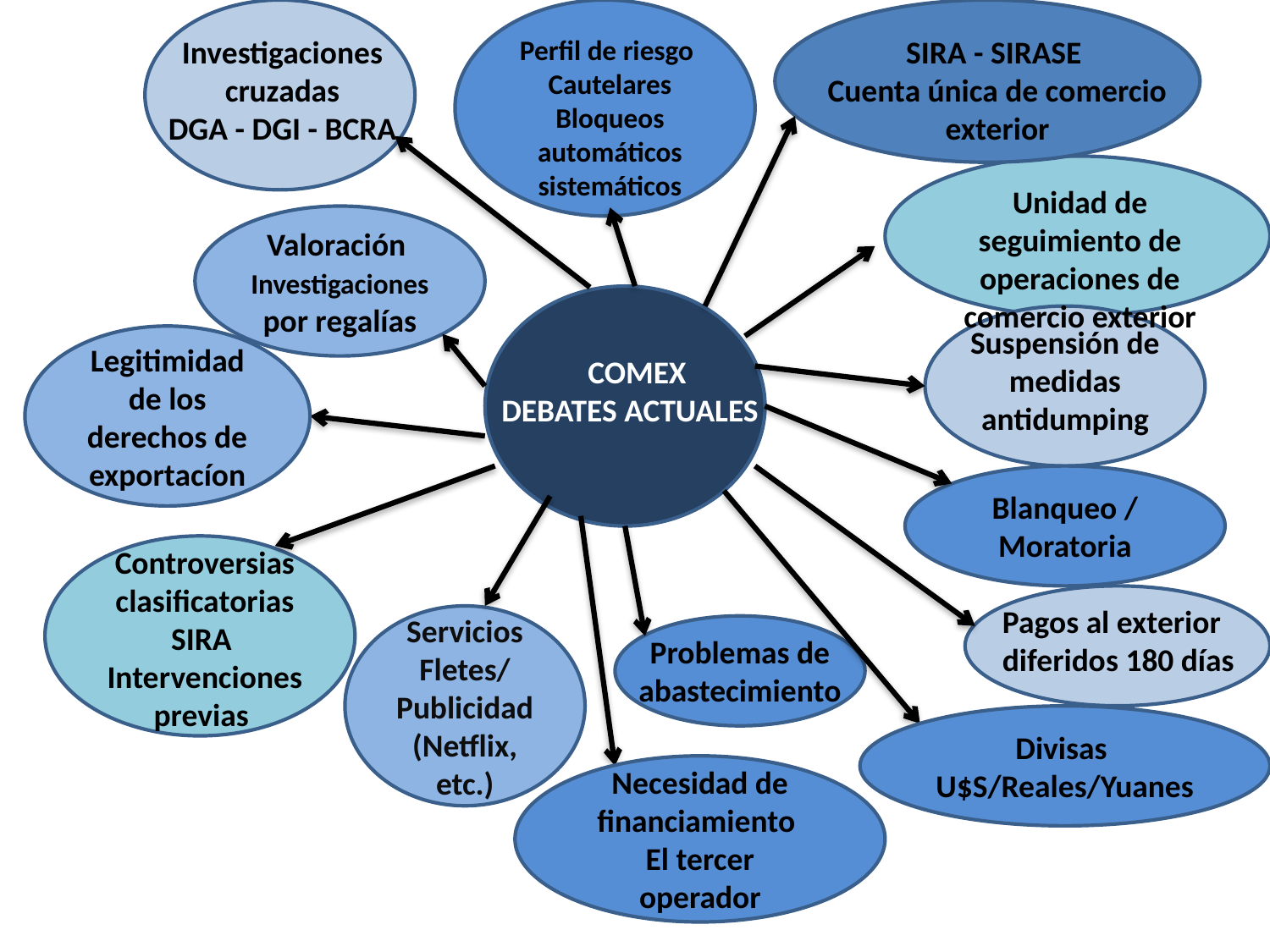

Investigaciones cruzadas
DGA - DGI - BCRA

Perfil de riesgo
Cautelares
Bloqueos automáticos sistemáticos
SIRA - SIRASE
Cuenta única de comercio exterior

Unidad de seguimiento de operaciones de comercio exterior
Valoración
Investigaciones por regalías

Suspensión de medidas antidumping
Legitimidad de los derechos de exportacíon
   COMEX
DEBATES ACTUALES
Blanqueo / Moratoria

Controversias clasificatorias
SIRA
Intervenciones previas

Pagos al exterior diferidos 180 días
Servicios
Fletes/ Publicidad(Netflix, etc.)

Problemas de abastecimiento
Divisas
U$S/Reales/Yuanes
Necesidad de financiamiento
El tercer operador